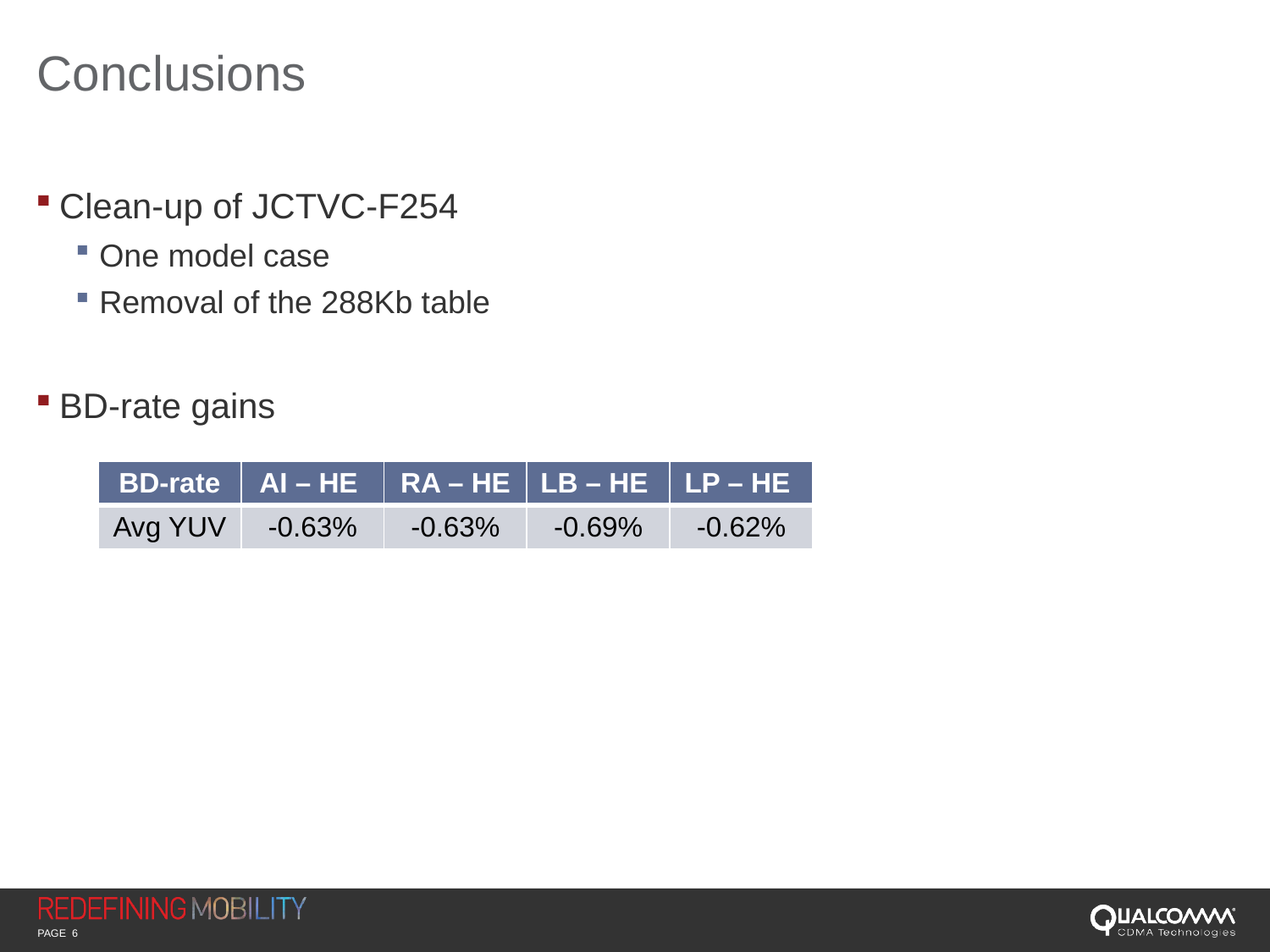

# Conclusions

Clean-up of JCTVC-F254
One model case
Removal of the 288Kb table

BD-rate gains

| BD-rate | AI – HE | RA – HE | LB – HE | LP – HE |
| --- | --- | --- | --- | --- |
| Avg YUV | -0.63% | -0.63% | -0.69% | -0.62% |